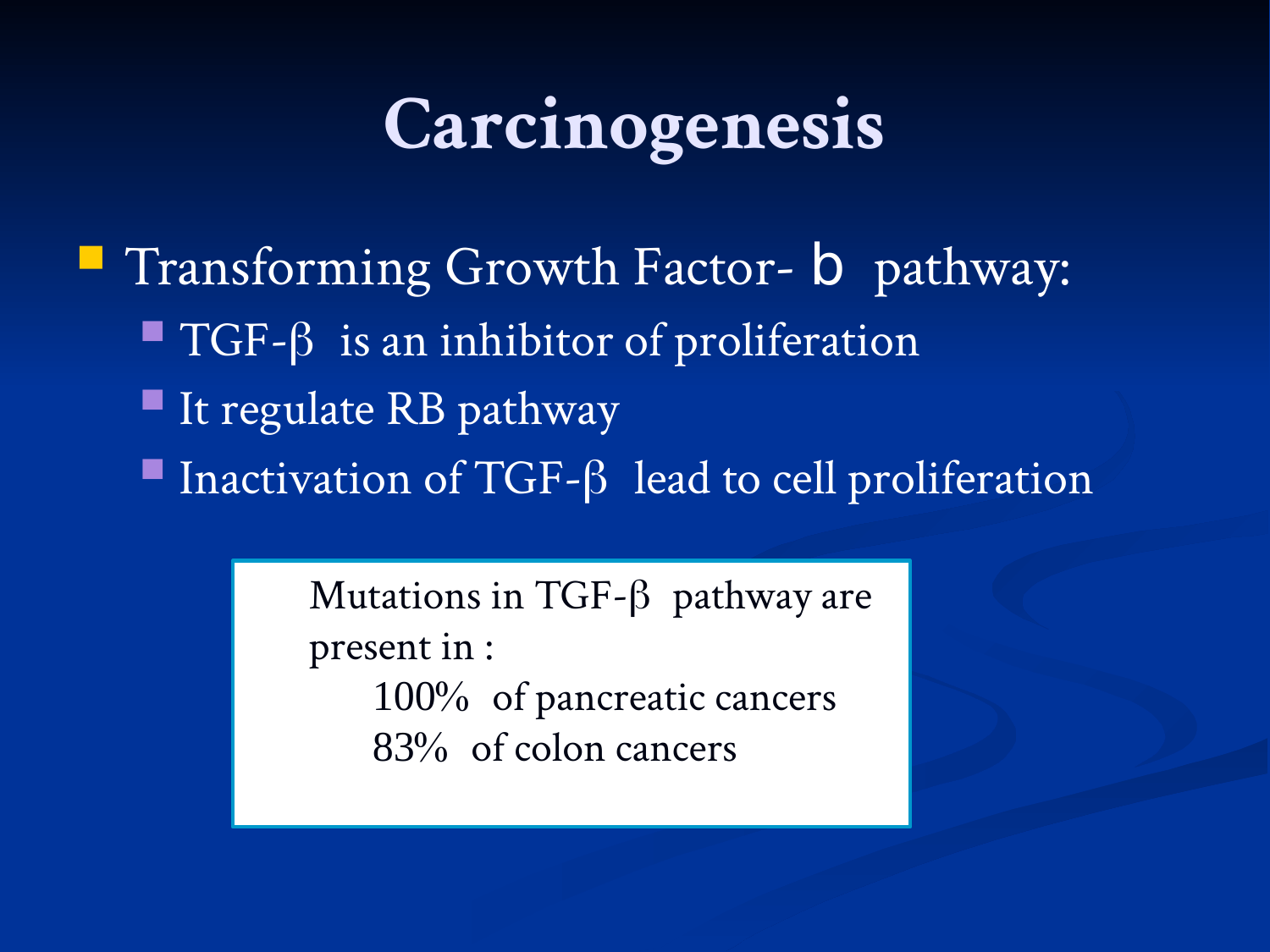

# Carcinogenesis
Transforming Growth Factor- β pathway:
TGF-β is an inhibitor of proliferation
It regulate RB pathway
Inactivation of TGF-β lead to cell proliferation
Mutations in TGF-β pathway are present in :
100% of pancreatic cancers
83% of colon cancers